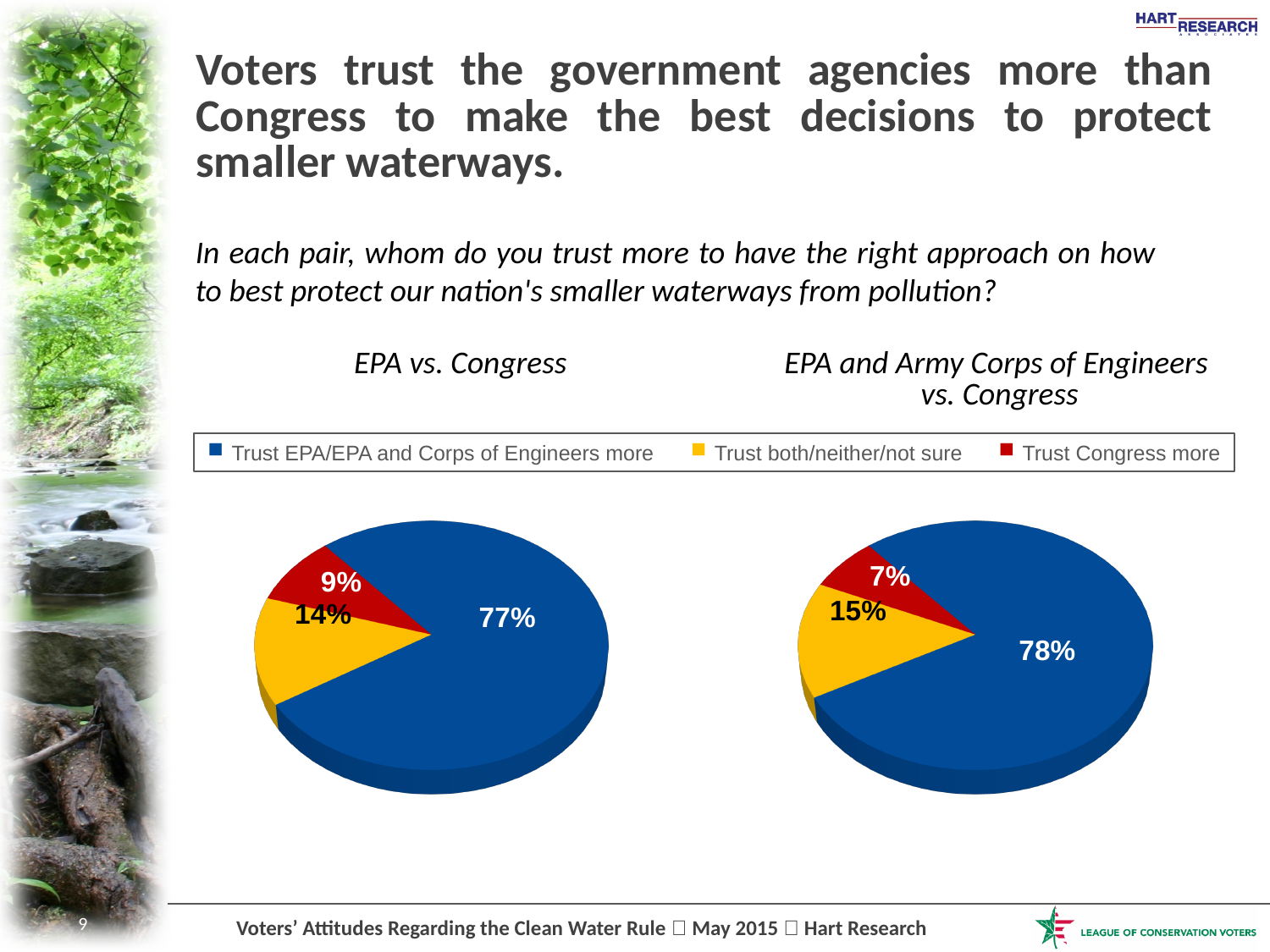

# Voters trust the government agencies more than Congress to make the best decisions to protect smaller waterways.
In each pair, whom do you trust more to have the right approach on how to best protect our nation's smaller waterways from pollution?

[unsupported chart]

[unsupported chart]

EPA vs. Congress
EPA and Army Corps of Engineers
 vs. Congress
Trust EPA/EPA and Corps of Engineers more

Trust both/neither/not sure
Trust Congress more
9